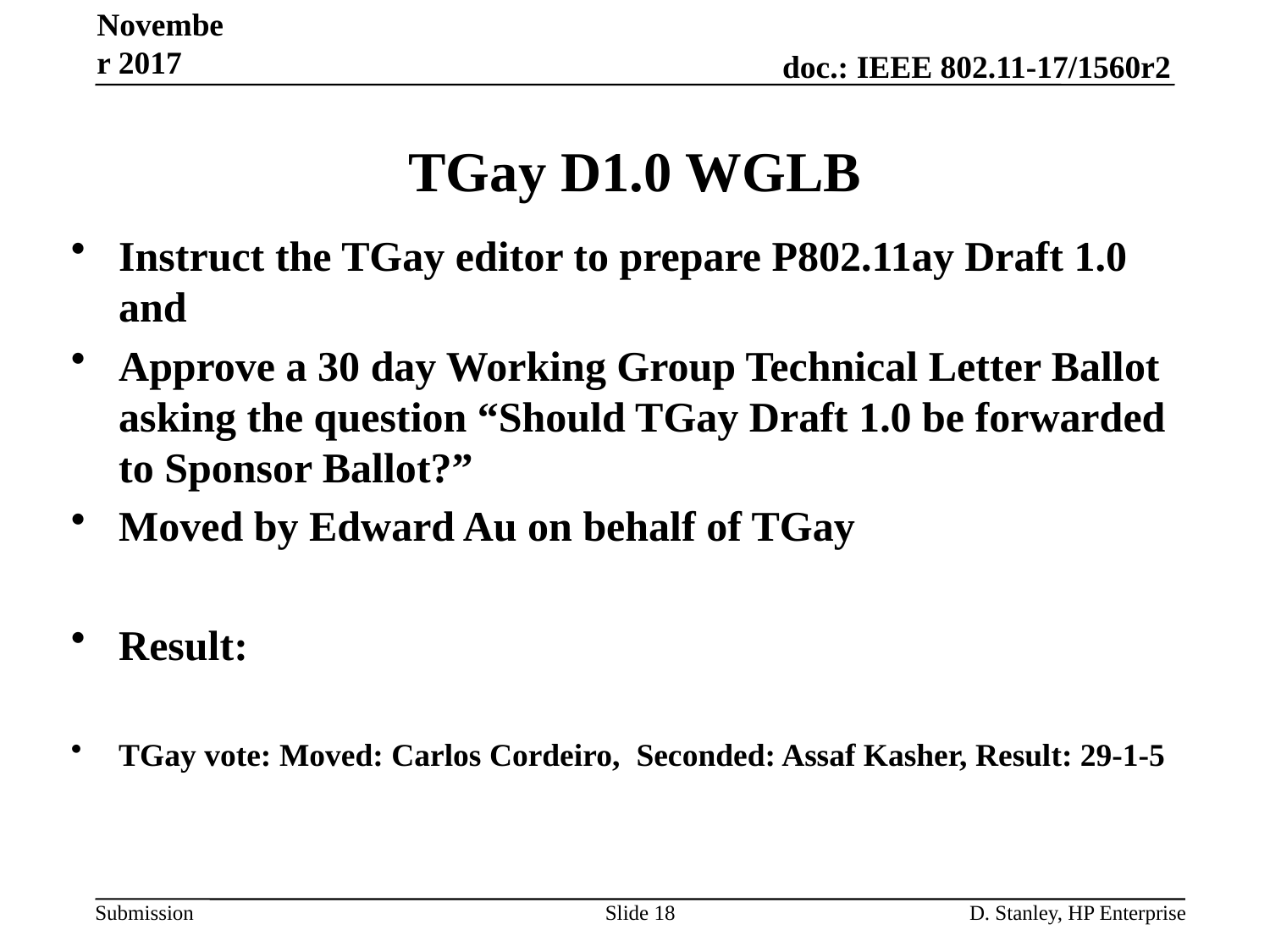

November 2017
# TGay D1.0 WGLB
Instruct the TGay editor to prepare P802.11ay Draft 1.0 and
Approve a 30 day Working Group Technical Letter Ballot asking the question “Should TGay Draft 1.0 be forwarded to Sponsor Ballot?”
Moved by Edward Au on behalf of TGay

Result:

TGay vote: Moved: Carlos Cordeiro,  Seconded: Assaf Kasher, Result: 29-1-5

Slide 18
D. Stanley, HP Enterprise